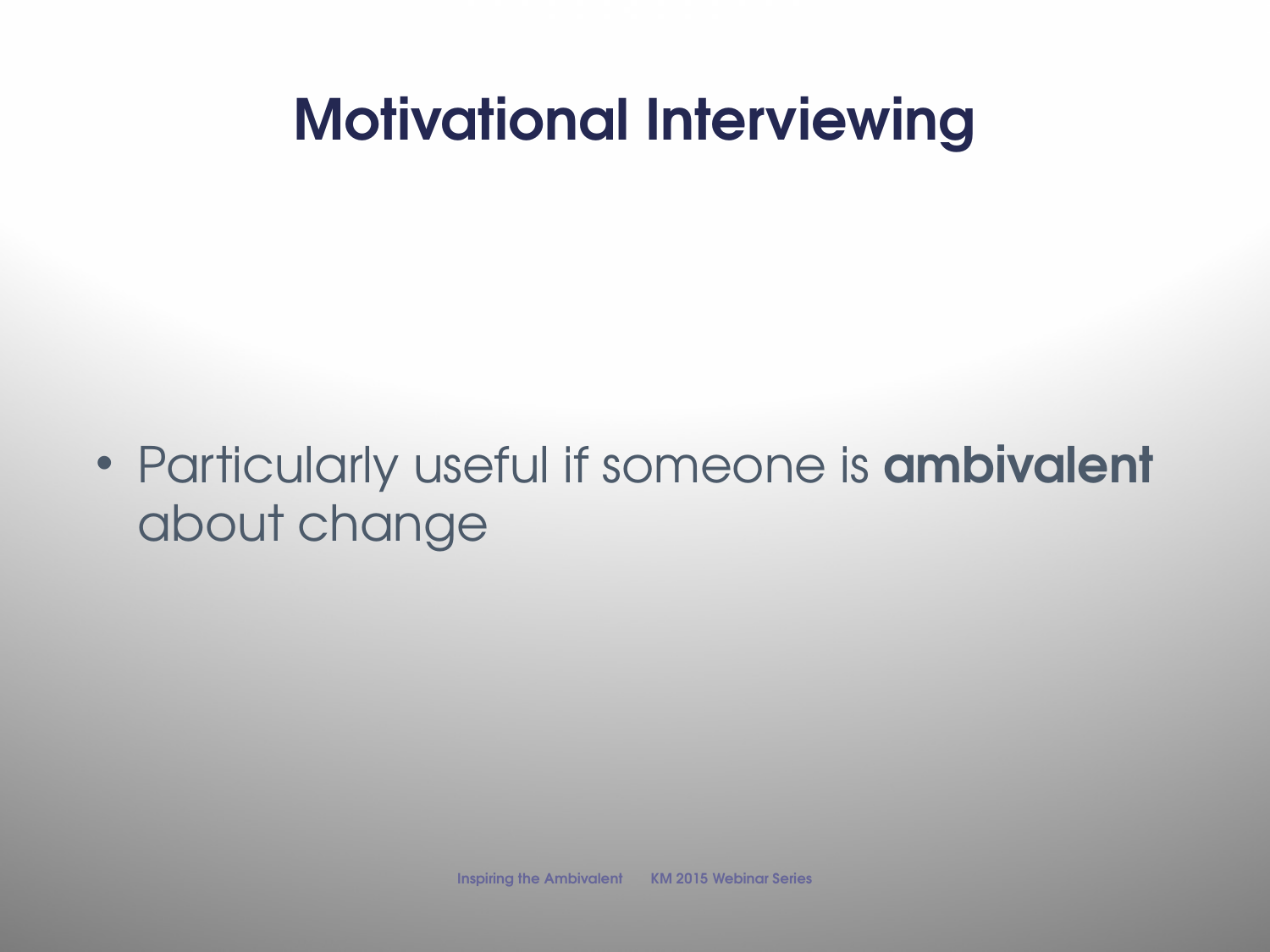

# Motivational Interviewing

Particularly useful if someone is ambivalent about change

Inspiring the Ambivalent       KM 2015 Webinar Series